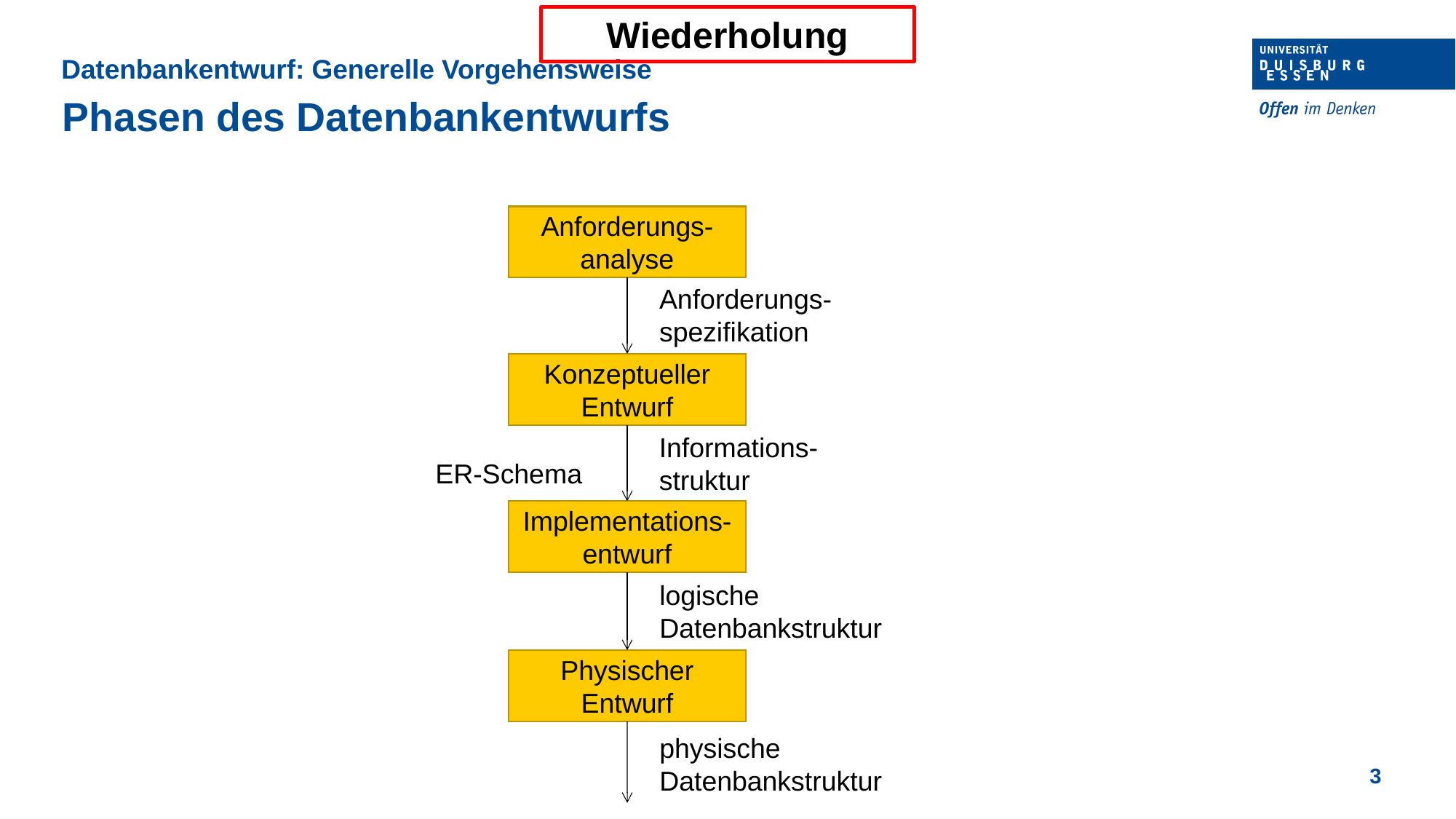

Wiederholung
Datenbankentwurf: Generelle Vorgehensweise

Phasen des Datenbankentwurfs
Anforderungs-analyse
Anforderungs-
spezifikation
Konzeptueller Entwurf
Informations-
struktur
ER-Schema
Implementations-entwurf
logische
Datenbankstruktur
Physischer Entwurf
physische
Datenbankstruktur
3